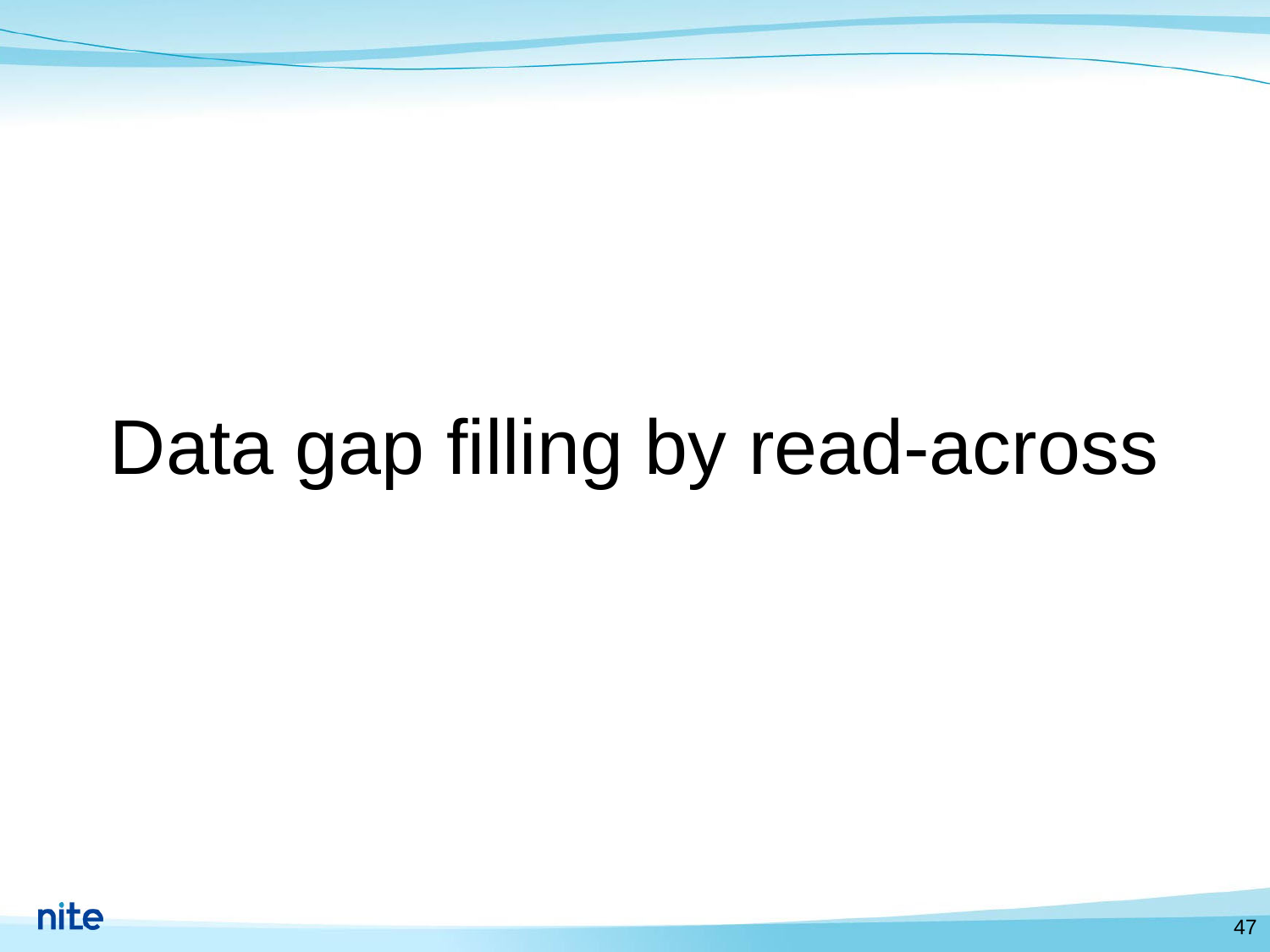

# Data gap filling by read-across
47